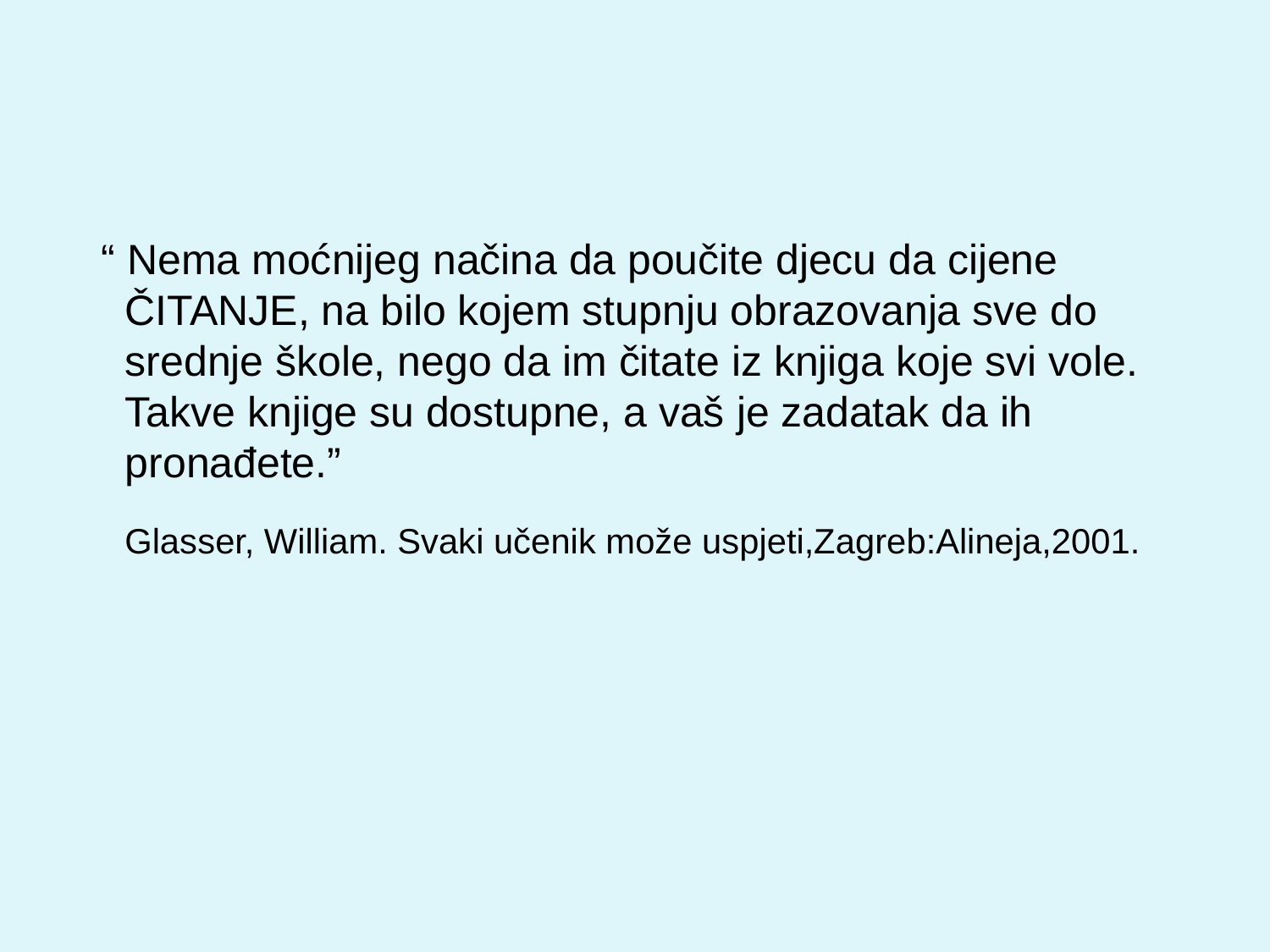

“ Nema moćnijeg načina da poučite djecu da cijene ČITANJE, na bilo kojem stupnju obrazovanja sve do srednje škole, nego da im čitate iz knjiga koje svi vole. Takve knjige su dostupne, a vaš je zadatak da ih pronađete.”
   Glasser, William. Svaki učenik može uspjeti,Zagreb:Alineja,2001.